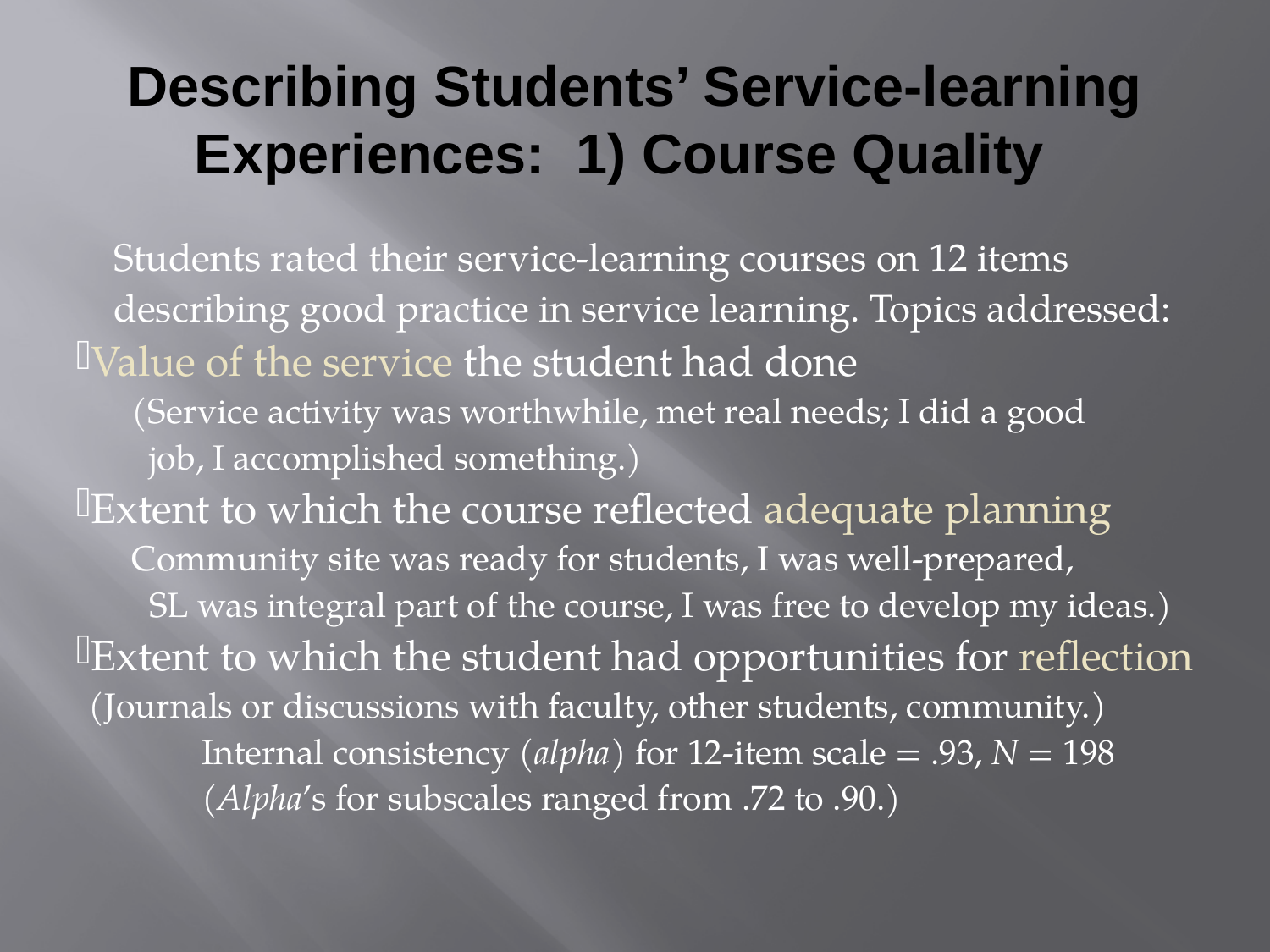

# Describing Students’ Service-learning Experiences:  1) Course Quality
Students rated their service-learning courses on 12 items describing good practice in service learning. Topics addressed:
Value of the service the student had done
     (Service activity was worthwhile, met real needs; I did a good
       job, I accomplished something.)
Extent to which the course reflected adequate planning
     Community site was ready for students, I was well-prepared,
       SL was integral part of the course, I was free to develop my ideas.)
Extent to which the student had opportunities for reflection (Journals or discussions with faculty, other students, community.)
	Internal consistency (alpha) for 12-item scale = .93, N = 198
	(Alpha’s for subscales ranged from .72 to .90.)